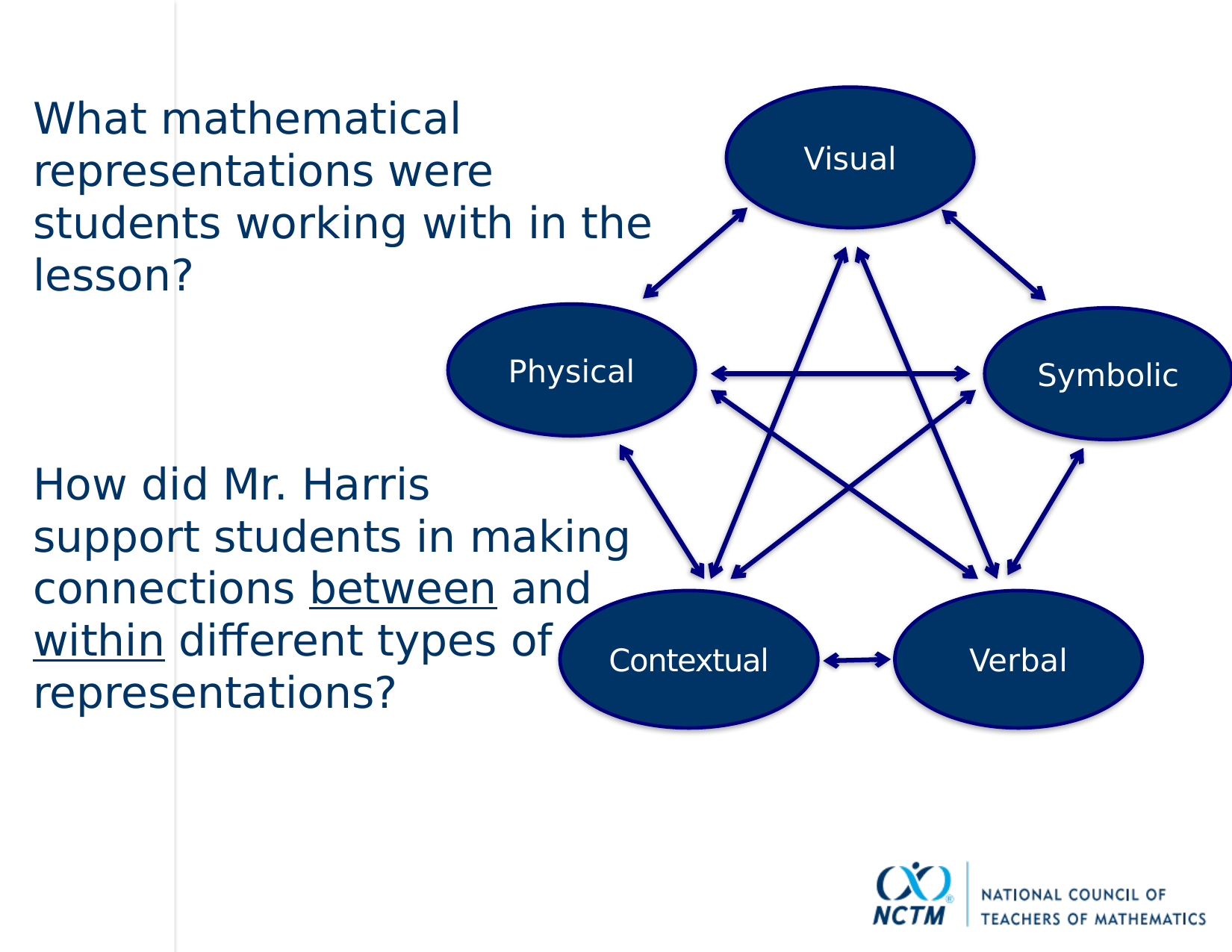

What mathematical representations were students working with in the lesson?

How did Mr. Harris
support students in making connections between and within different types of representations?
Visual
Physical
Symbolic
Contextual
Verbal